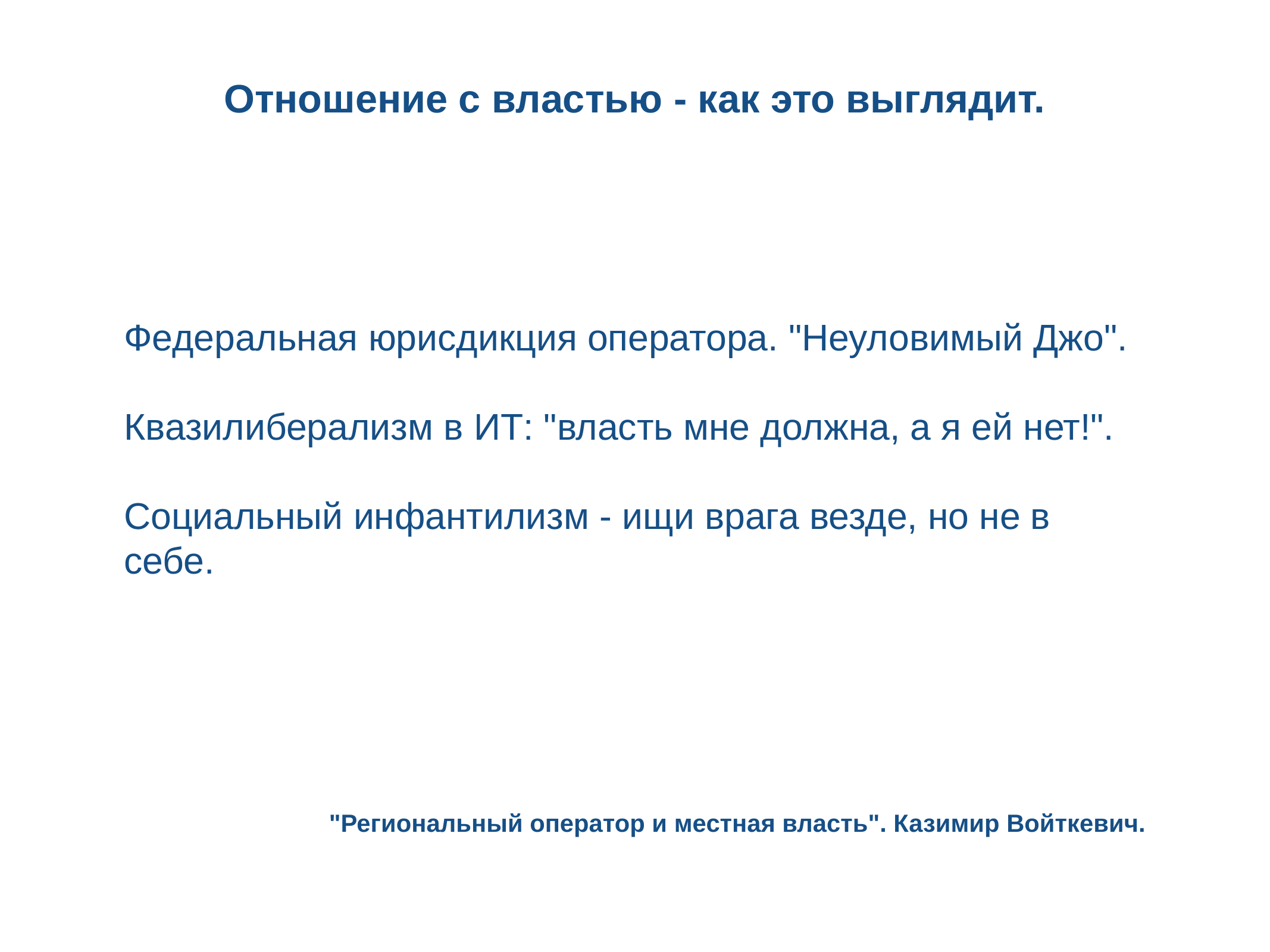

Отношение с властью - как это выглядит.
# Федеральная юрисдикция оператора. "Неуловимый Джо".

Квазилиберализм в ИТ: "власть мне должна, а я ей нет!".

Социальный инфантилизм - ищи врага везде, но не в себе.

"Региональный оператор и местная власть". Казимир Войткевич.